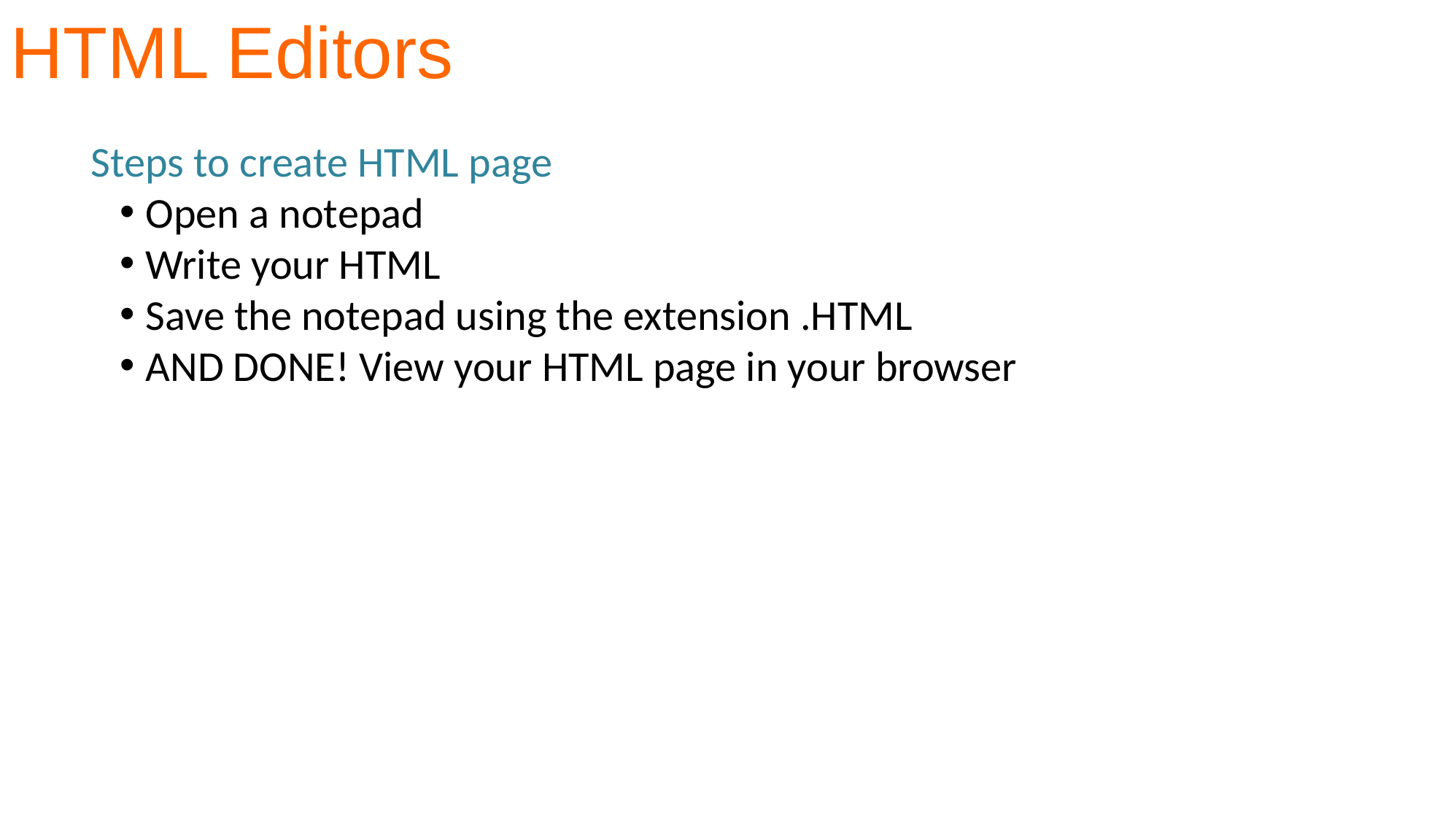

HTML Editors
Steps to create HTML page
Open a notepad
Write your HTML
Save the notepad using the extension .HTML
AND DONE! View your HTML page in your browser